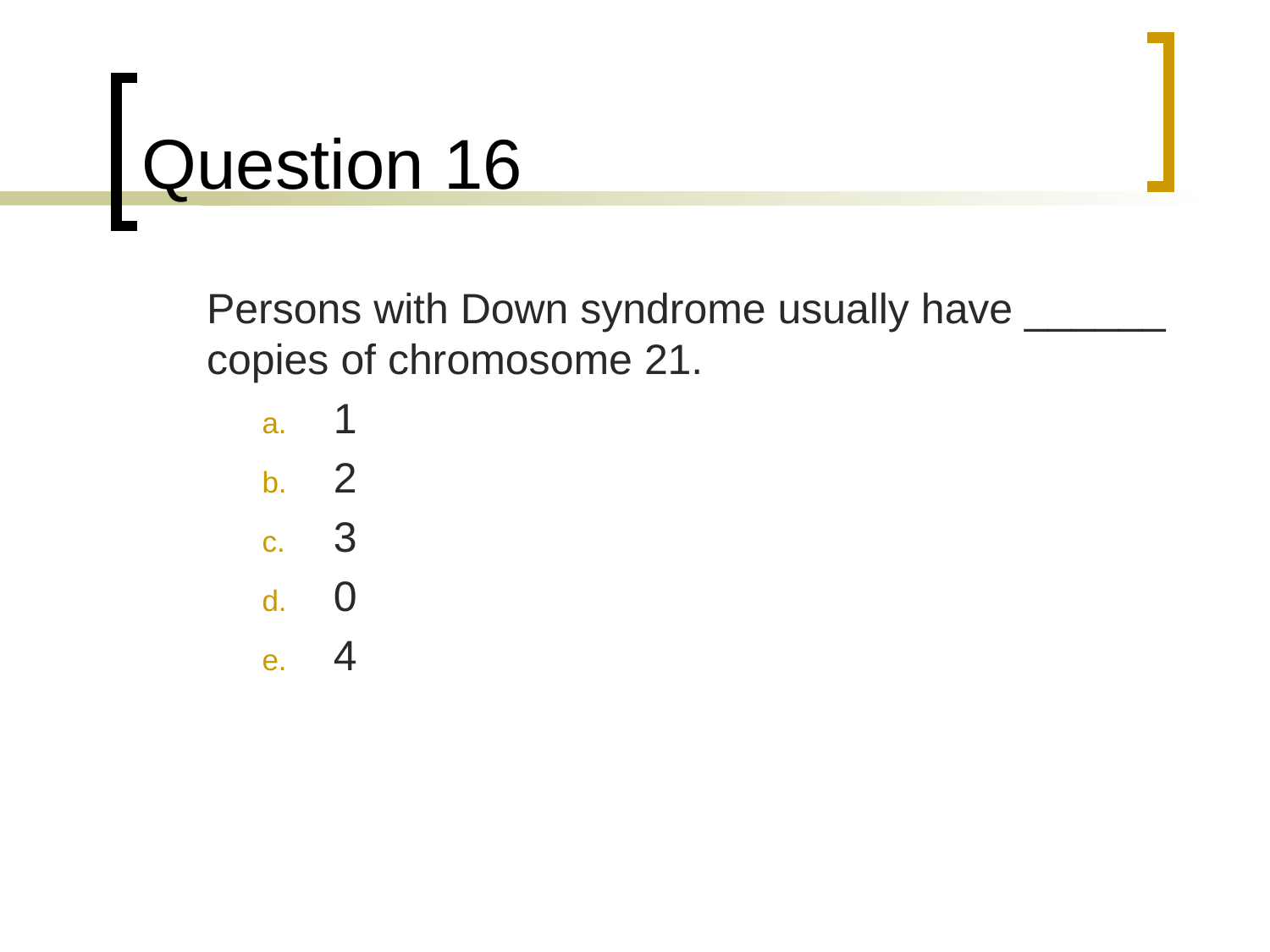

# Question 16
	Persons with Down syndrome usually have ______ copies of chromosome 21.
1
2
3
0
4